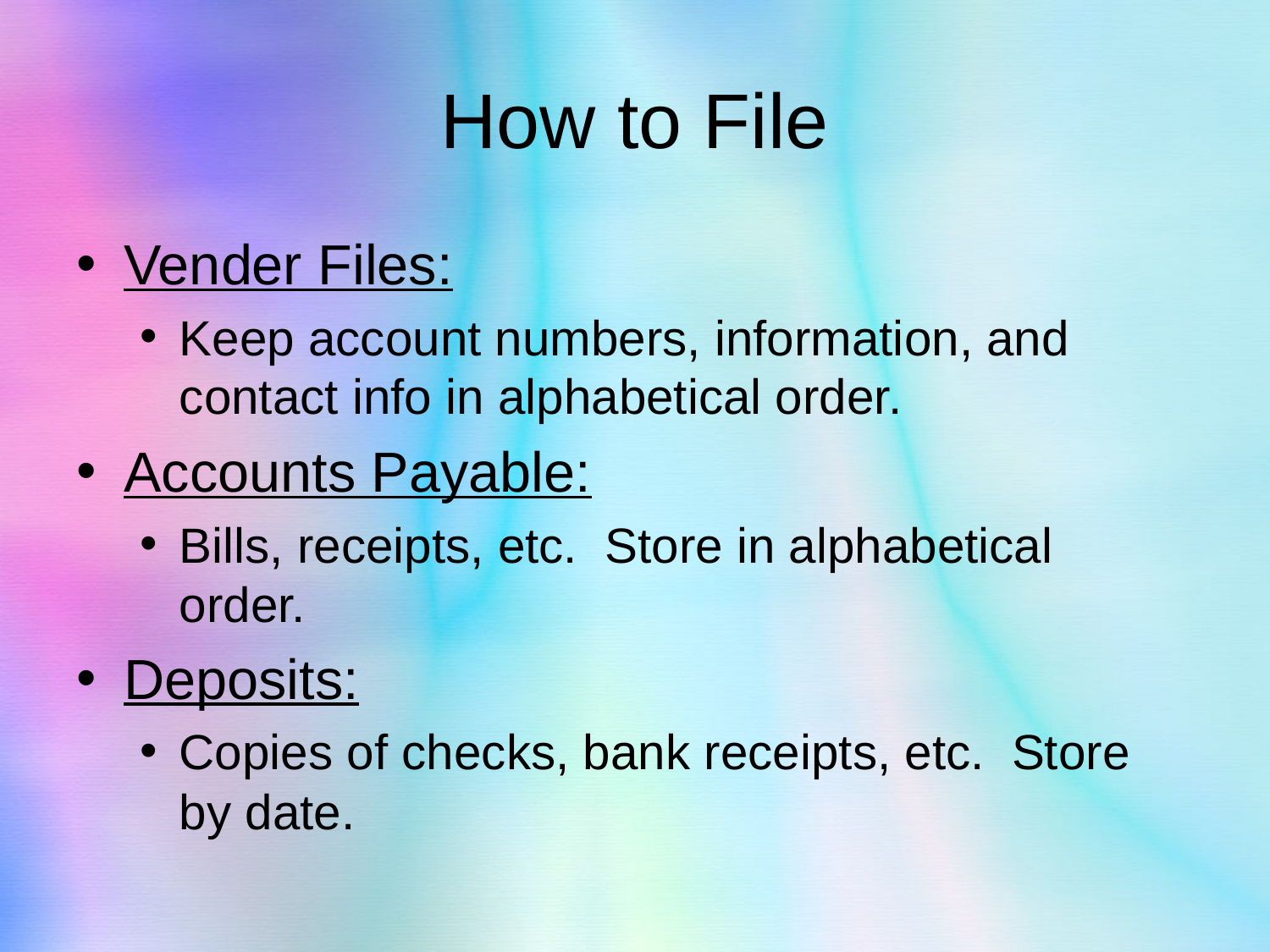

# How to File
Vender Files:
Keep account numbers, information, and contact info in alphabetical order.
Accounts Payable:
Bills, receipts, etc.  Store in alphabetical order.
Deposits:
Copies of checks, bank receipts, etc.  Store by date.